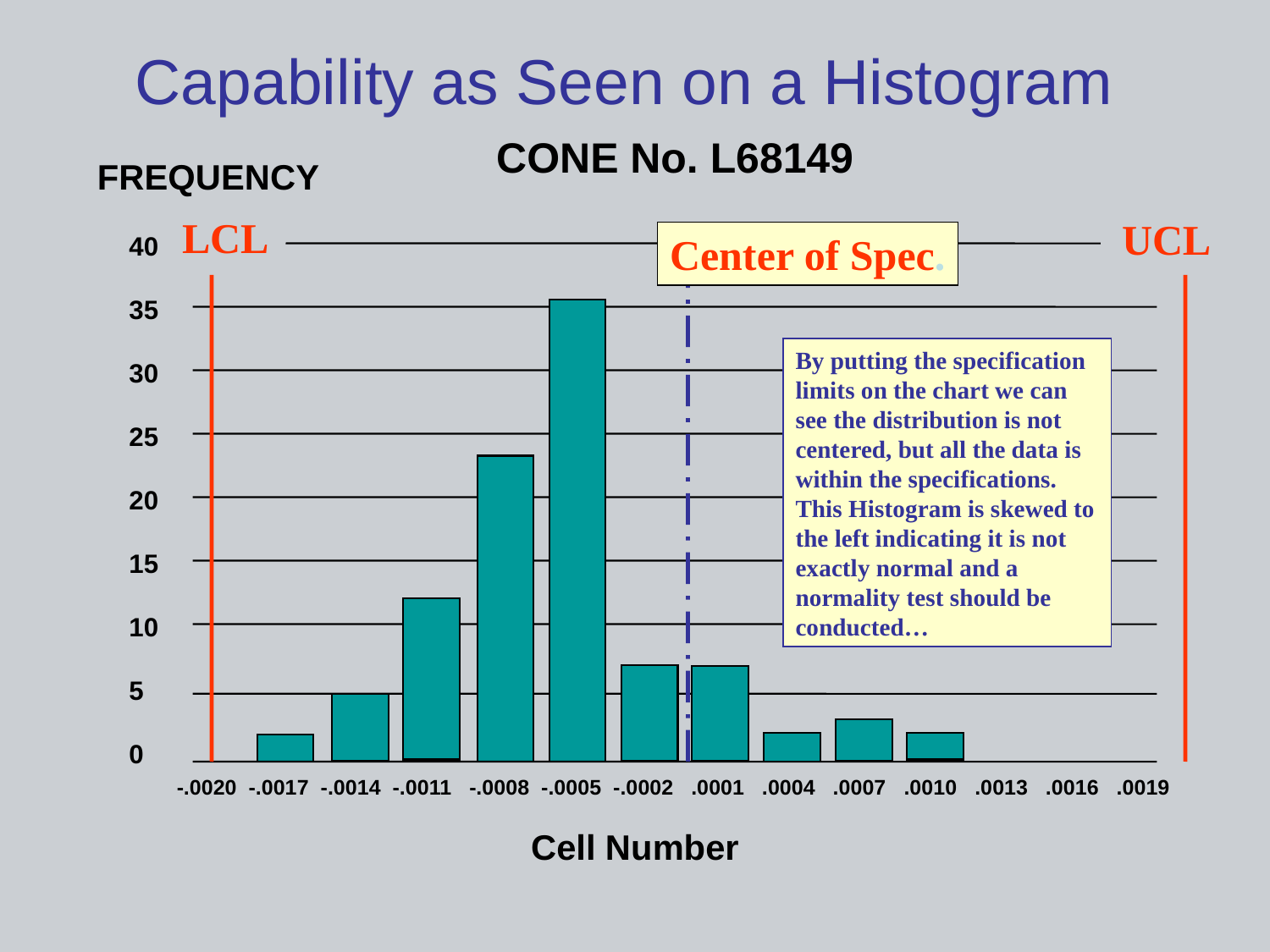

Capability as Seen on a Histogram
CONE No. L68149
FREQUENCY
LCL
UCL
Center of Spec.
40

35

30

25

20

15

10

5

0

By putting the specification limits on the chart we can see the distribution is not centered, but all the data is within the specifications. This Histogram is skewed to the left indicating it is not exactly normal and a normality test should be conducted…

-.0020  -.0017  -.0014  -.0011   -.0008  -.0005  -.0002   .0001   .0004   .0007   .0010   .0013   .0016   .0019
Cell Number